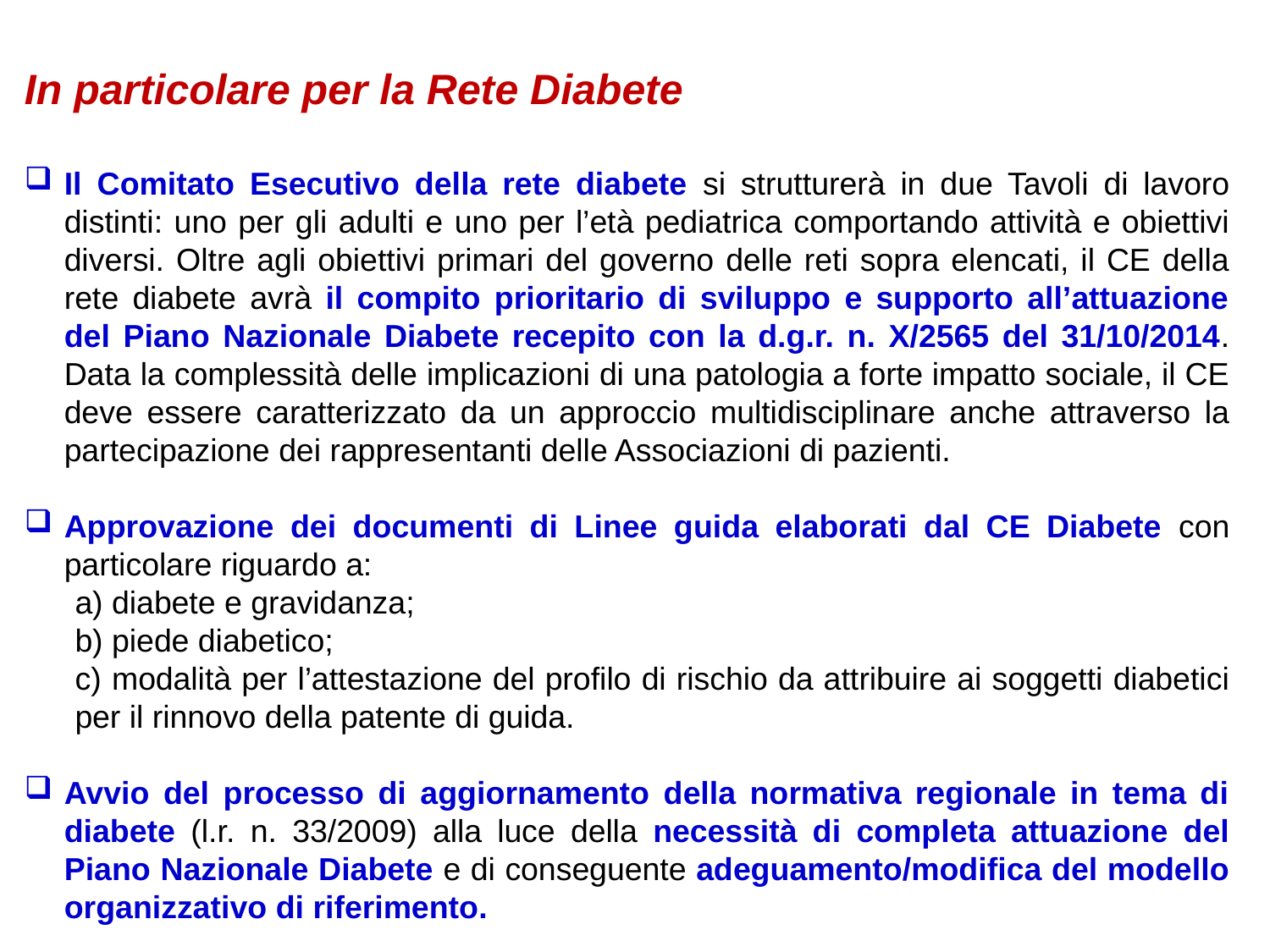

In particolare per la Rete Diabete

Il Comitato Esecutivo della rete diabete si strutturerà in due Tavoli di lavoro distinti: uno per gli adulti e uno per l’età pediatrica comportando attività e obiettivi diversi. Oltre agli obiettivi primari del governo delle reti sopra elencati, il CE della rete diabete avrà il compito prioritario di sviluppo e supporto all’attuazione del Piano Nazionale Diabete recepito con la d.g.r. n. X/2565 del 31/10/2014. Data la complessità delle implicazioni di una patologia a forte impatto sociale, il CE deve essere caratterizzato da un approccio multidisciplinare anche attraverso la partecipazione dei rappresentanti delle Associazioni di pazienti.

Approvazione dei documenti di Linee guida elaborati dal CE Diabete con particolare riguardo a:
a) diabete e gravidanza;
b) piede diabetico;
c) modalità per l’attestazione del profilo di rischio da attribuire ai soggetti diabetici per il rinnovo della patente di guida.

Avvio del processo di aggiornamento della normativa regionale in tema di diabete (l.r. n. 33/2009) alla luce della necessità di completa attuazione del Piano Nazionale Diabete e di conseguente adeguamento/modifica del modello organizzativo di riferimento.